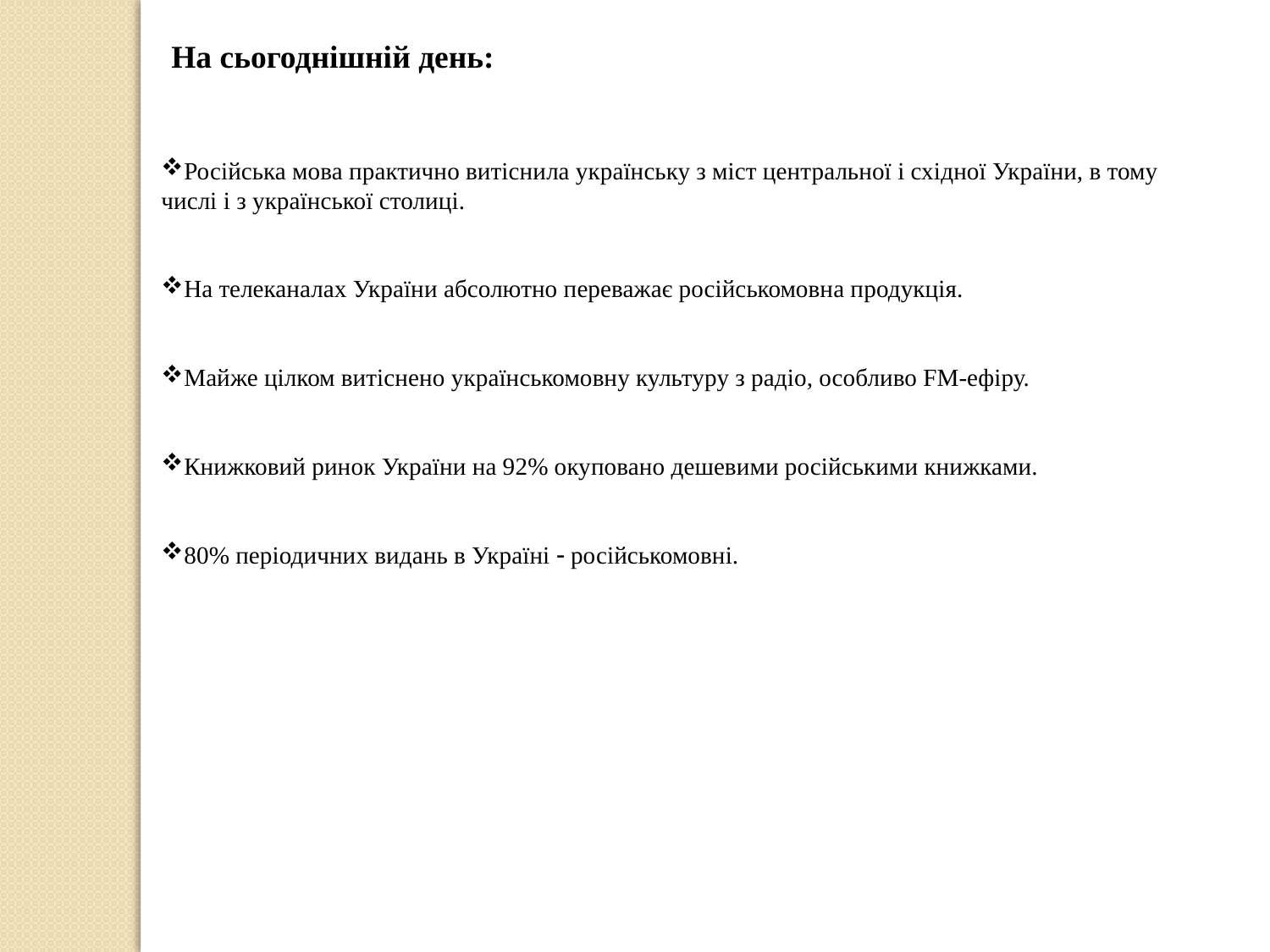

На сьогоднішній день:

Російська мова практично витіснила українську з міст центральної і східної України, в тому числі і з української столиці.

На телеканалах України абсолютно переважає російськомовна продукція.

Майже цілком витіснено українськомовну культуру з радіо, особливо FМ-ефіру.

Книжковий ринок України на 92% окуповано дешевими російськими книжками.

80% періодичних видань в Україні − російськомовні.